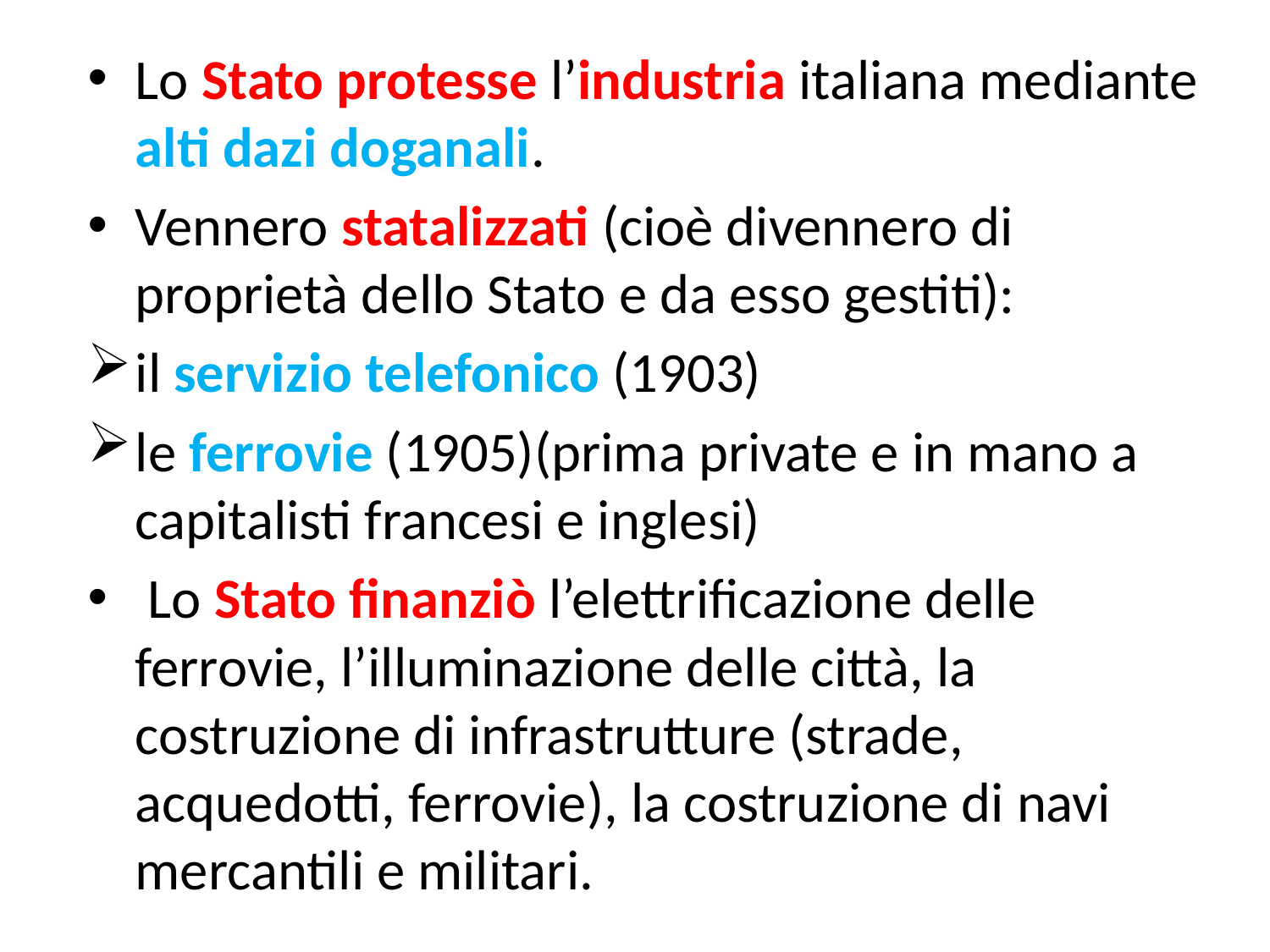

Lo Stato protesse l’industria italiana mediante alti dazi doganali.
Vennero statalizzati (cioè divennero di proprietà dello Stato e da esso gestiti):
il servizio telefonico (1903)
le ferrovie (1905)(prima private e in mano a capitalisti francesi e inglesi)
 Lo Stato finanziò l’elettrificazione delle ferrovie, l’illuminazione delle città, la costruzione di infrastrutture (strade, acquedotti, ferrovie), la costruzione di navi mercantili e militari.